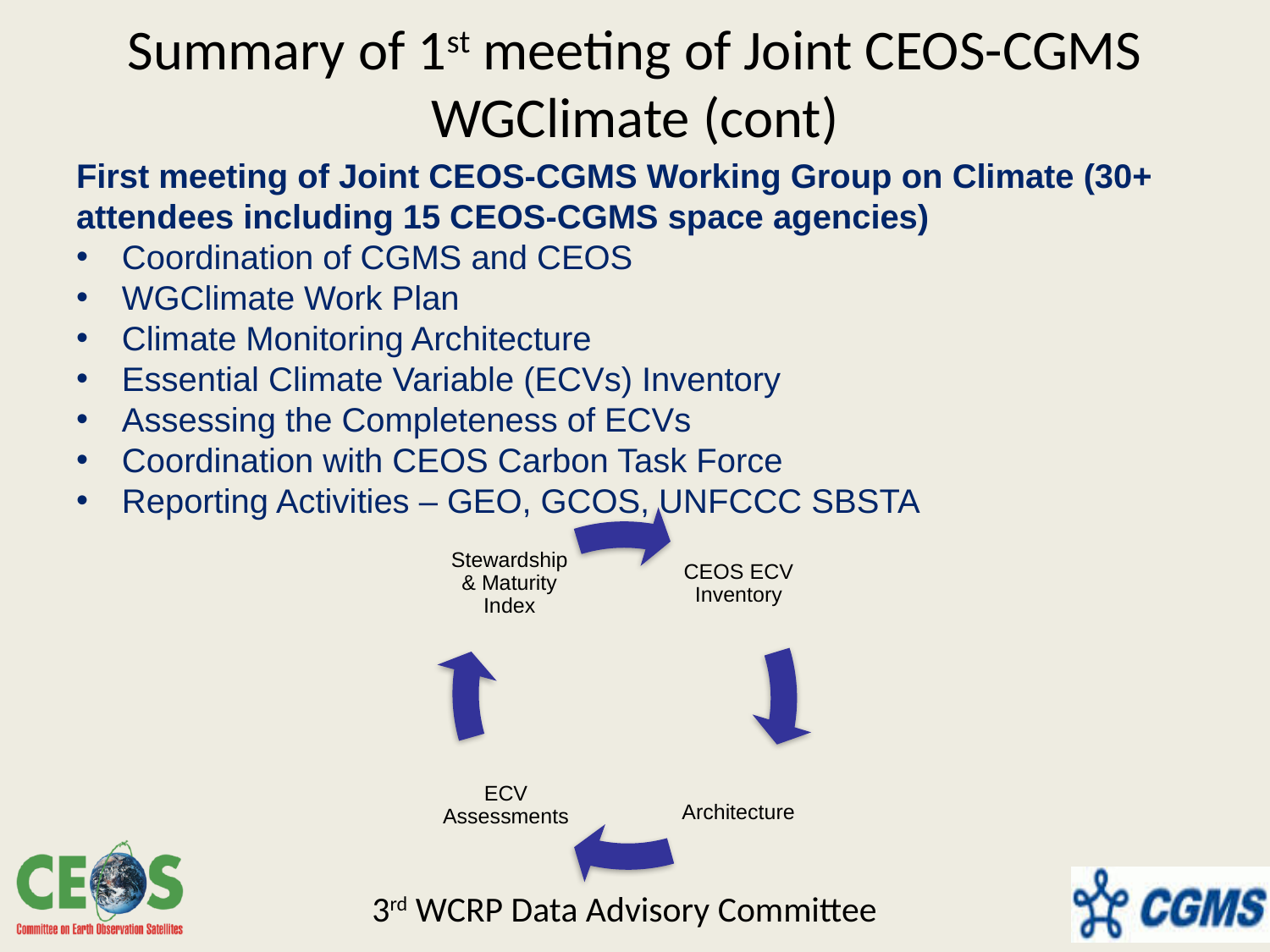

# Summary of 1st meeting of Joint CEOS-CGMS WGClimate (cont)
First meeting of Joint CEOS-CGMS Working Group on Climate (30+ attendees including 15 CEOS-CGMS space agencies)
Coordination of CGMS and CEOS
WGClimate Work Plan
Climate Monitoring Architecture
Essential Climate Variable (ECVs) Inventory
Assessing the Completeness of ECVs
Coordination with CEOS Carbon Task Force
Reporting Activities – GEO, GCOS, UNFCCC SBSTA
CEOS ECV Inventory
Architecture
ECV Assessments
Stewardship & Maturity Index
3rd WCRP Data Advisory Committee